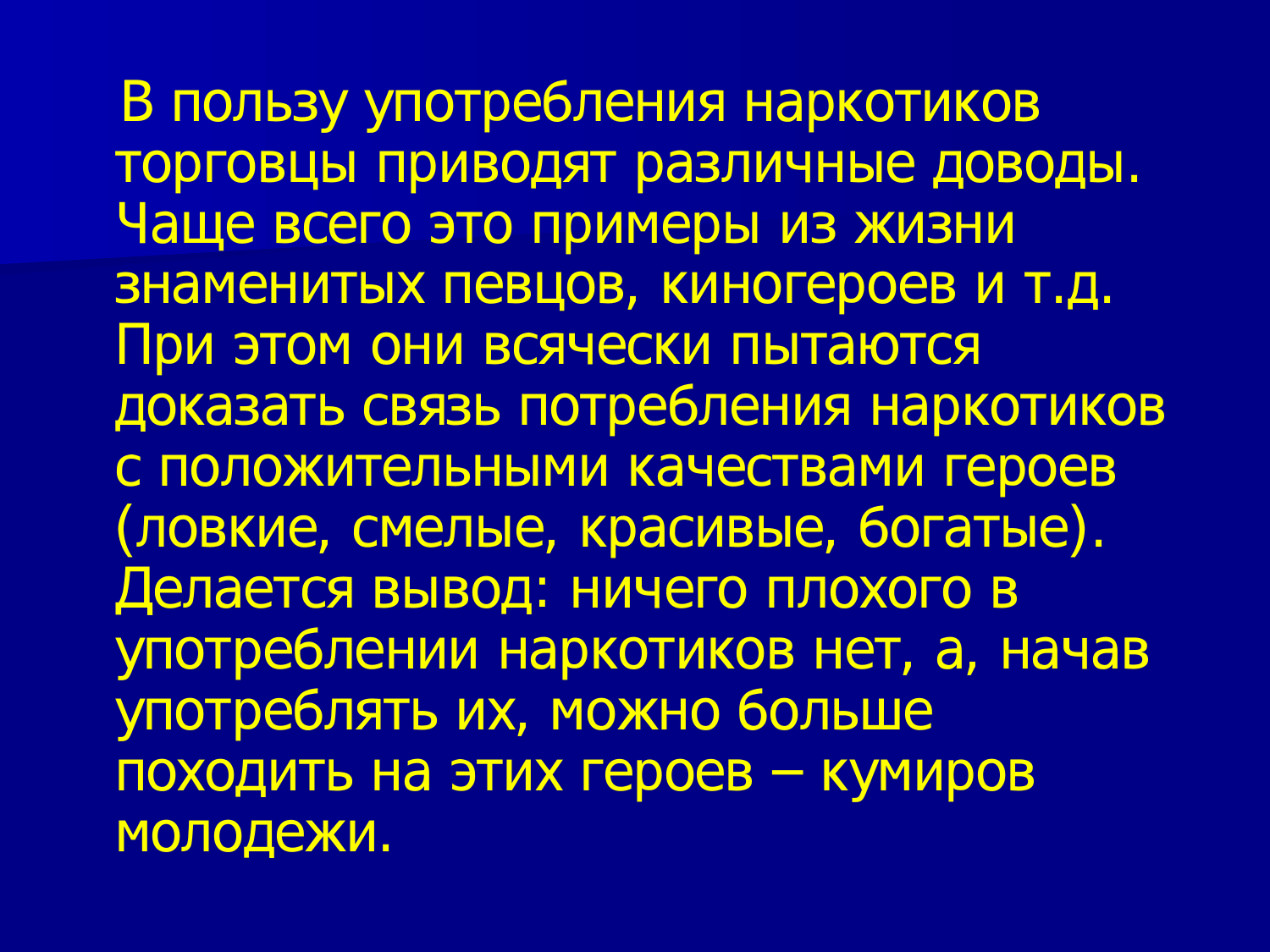

В пользу употребления наркотиков торговцы приводят различные доводы. Чаще всего это примеры из жизни знаменитых певцов, киногероев и т.д. При этом они всячески пытаются доказать связь потребления наркотиков с положительными качествами героев (ловкие, смелые, красивые, богатые). Делается вывод: ничего плохого в употреблении наркотиков нет, а, начав употреблять их, можно больше походить на этих героев – кумиров молодежи.